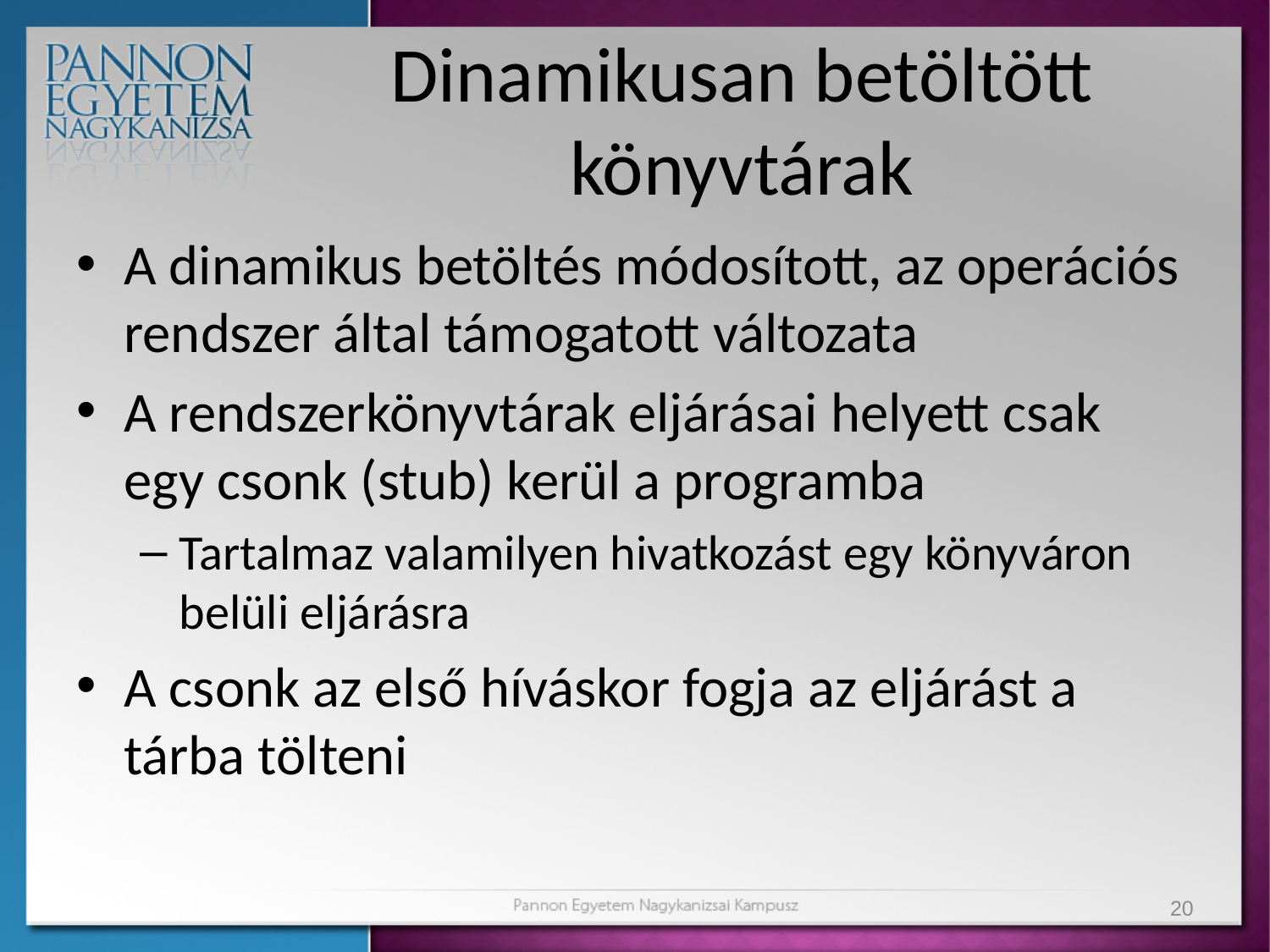

# Dinamikusan betöltött könyvtárak
A dinamikus betöltés módosított, az operációs rendszer által támogatott változata
A rendszerkönyvtárak eljárásai helyett csak egy csonk (stub) kerül a programba
Tartalmaz valamilyen hivatkozást egy könyváron belüli eljárásra
A csonk az első híváskor fogja az eljárást a tárba tölteni
20